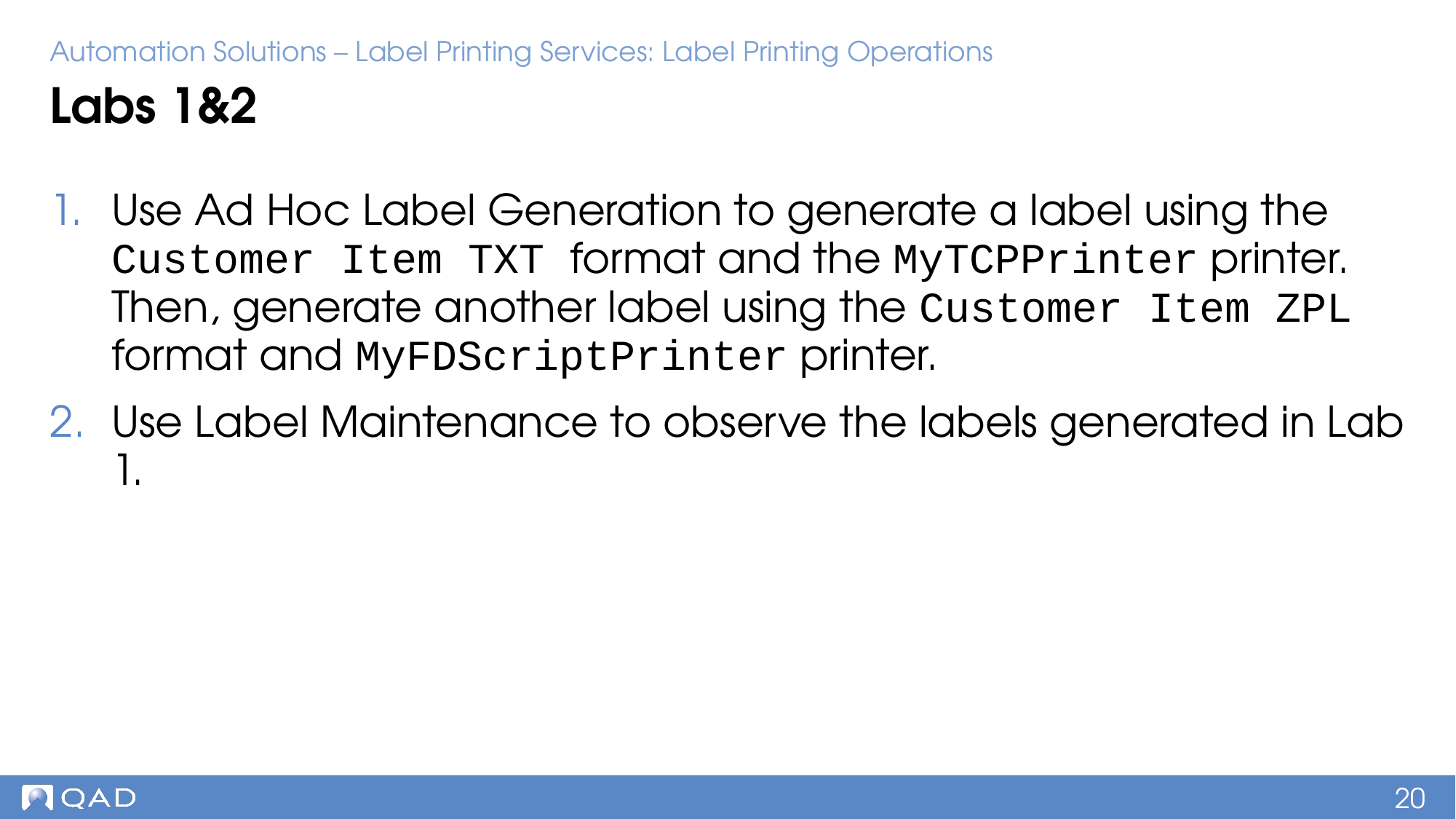

Automation Solutions – Label Printing Services: Label Printing Operations
# Labs 1&2
Use Ad Hoc Label Generation to generate a label using the Customer Item TXT format and the MyTCPPrinter printer. Then, generate another label using the Customer Item ZPL format and MyFDScriptPrinter printer.
Use Label Maintenance to observe the labels generated in Lab 1.

20